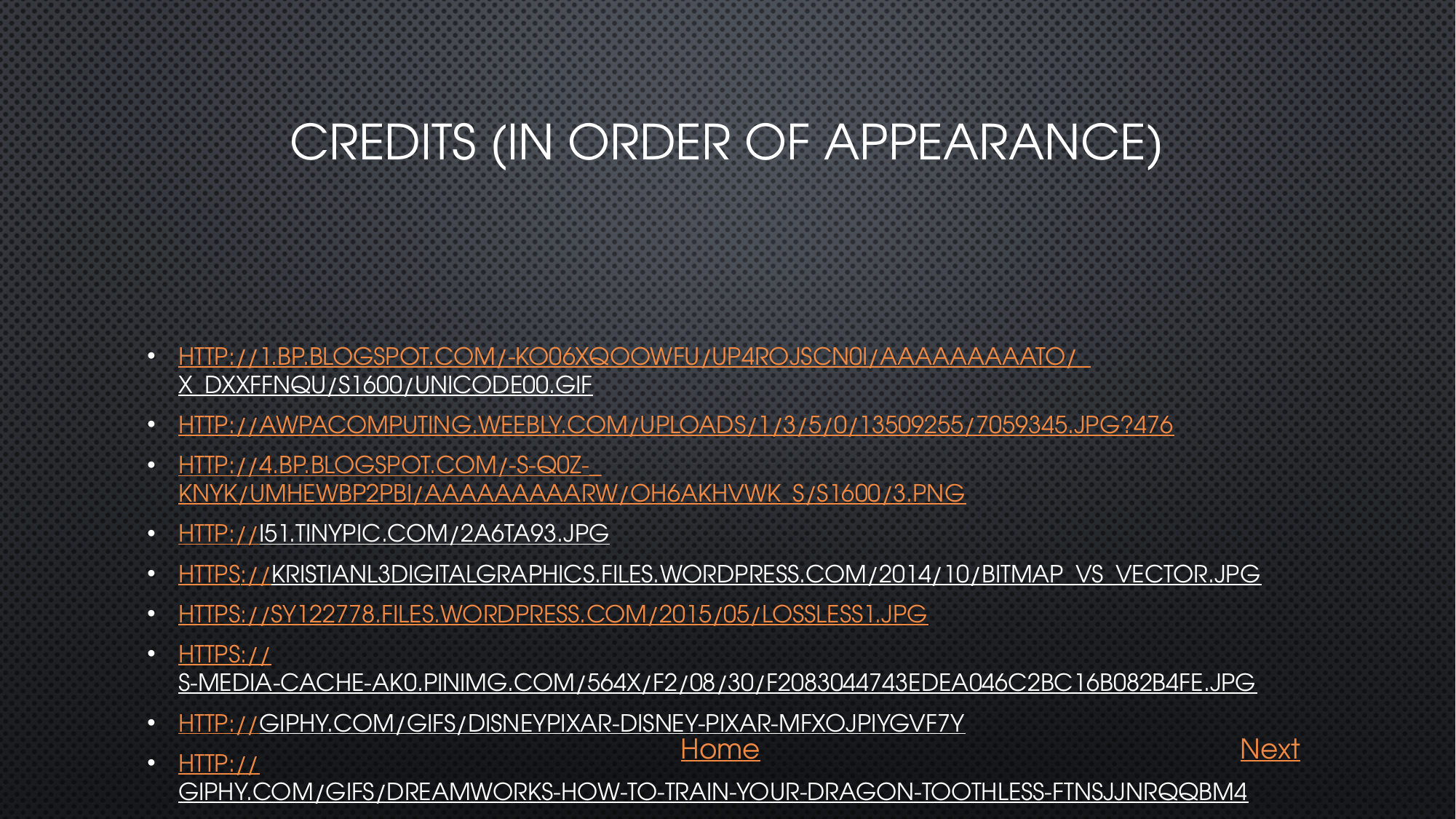

# Credits (In Order of Appearance)
http://1.bp.blogspot.com/-KO06XqoOwfU/Up4RoJsCn0I/AAAAAAAAATo/_x_DxxFFnQU/s1600/Unicode00.gif
http://awpacomputing.weebly.com/uploads/1/3/5/0/13509255/7059345.jpg?476
http://4.bp.blogspot.com/-S-Q0Z-_kNyk/UMhEWBP2pbI/AAAAAAAAARw/oH6AkhvWK_s/s1600/3.PNG
http://i51.tinypic.com/2a6ta93.jpg
https://kristianl3digitalgraphics.files.wordpress.com/2014/10/bitmap_vs_vector.jpg
https://sy122778.files.wordpress.com/2015/05/lossless1.jpg
https://s-media-cache-ak0.pinimg.com/564x/f2/08/30/f2083044743edea046c2bc16b082b4fe.jpg
http://giphy.com/gifs/disneypixar-disney-pixar-MFXOJpiYgvF7y
http://giphy.com/gifs/dreamworks-how-to-train-your-dragon-toothless-ftnsJjNrqqbM4

Home
Next